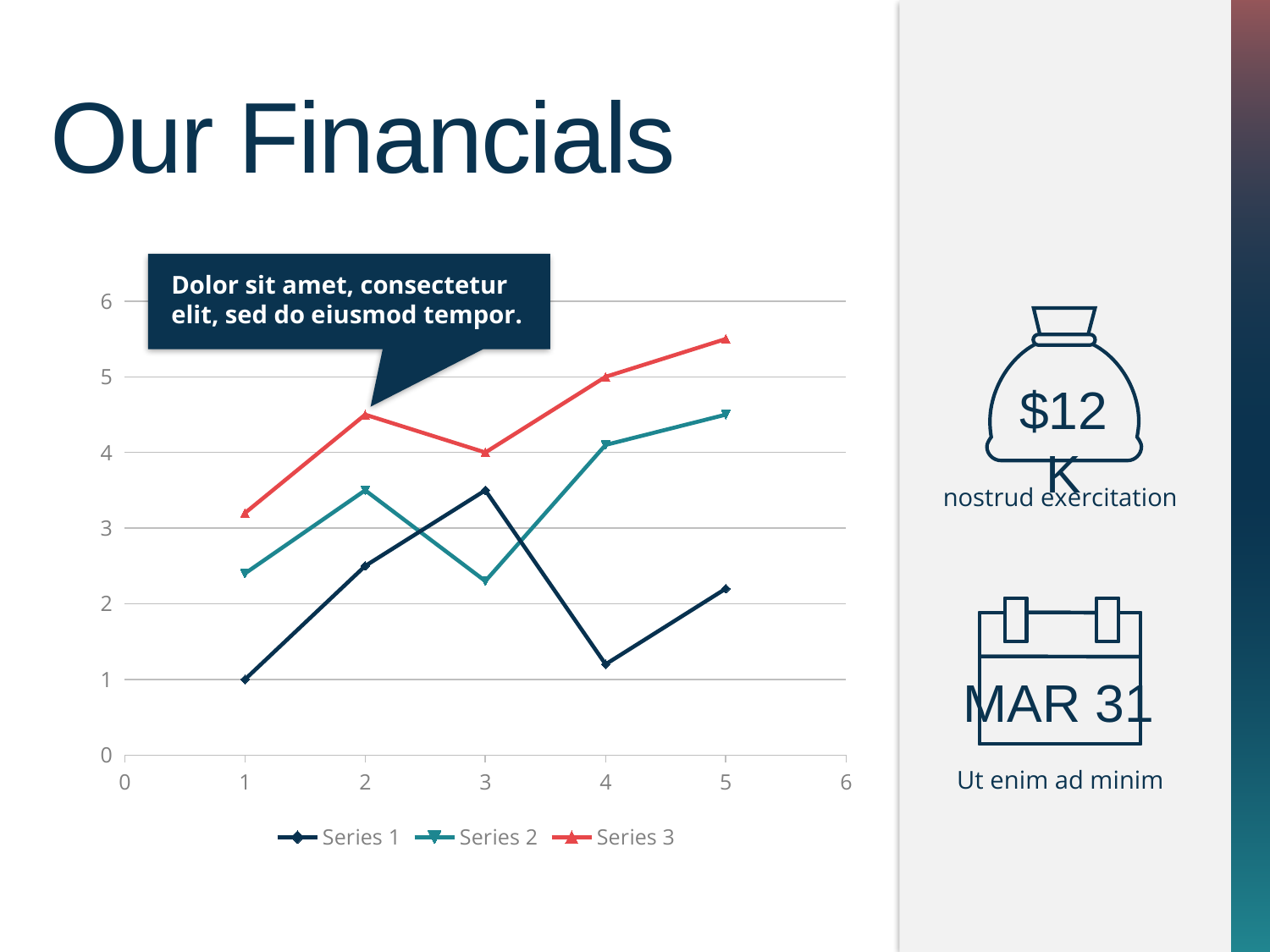

Our Financials

Dolor sit amet, consectetur
elit, sed do eiusmod tempor.

### Chart

| Category | Series 1 | Series 2 | Series 3 |
|---|---|---|---|

$12K
nostrud exercitation

Mar 31
Ut enim ad minim